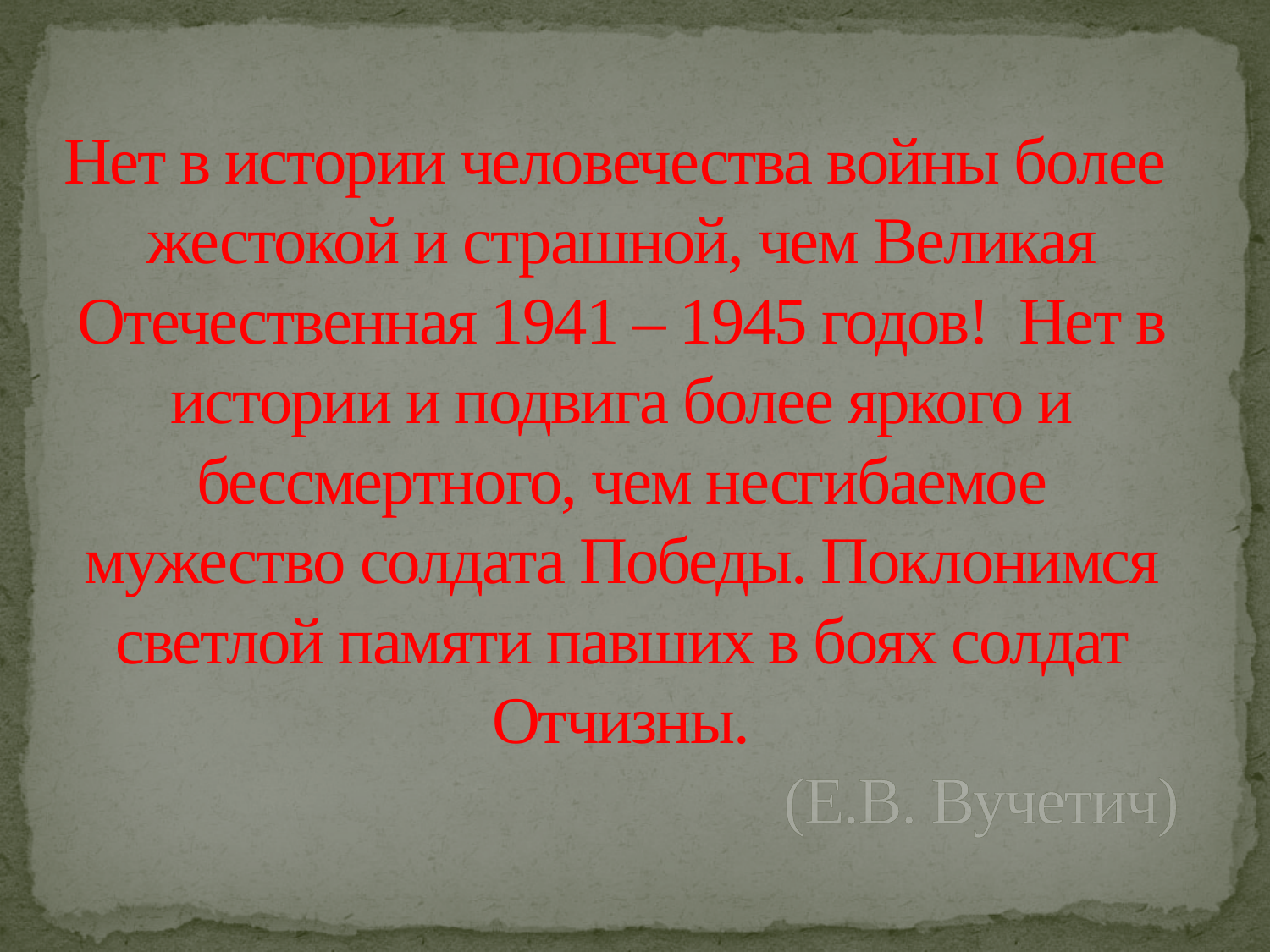

# Нет в истории человечества войны более  жестокой и страшной, чем Великая Отечественная 1941 – 1945 годов!  Нет в истории и подвига более яркого и бессмертного, чем несгибаемое мужество солдата Победы. Поклонимся светлой памяти павших в боях солдат Отчизны. (Е.В. Вучетич)